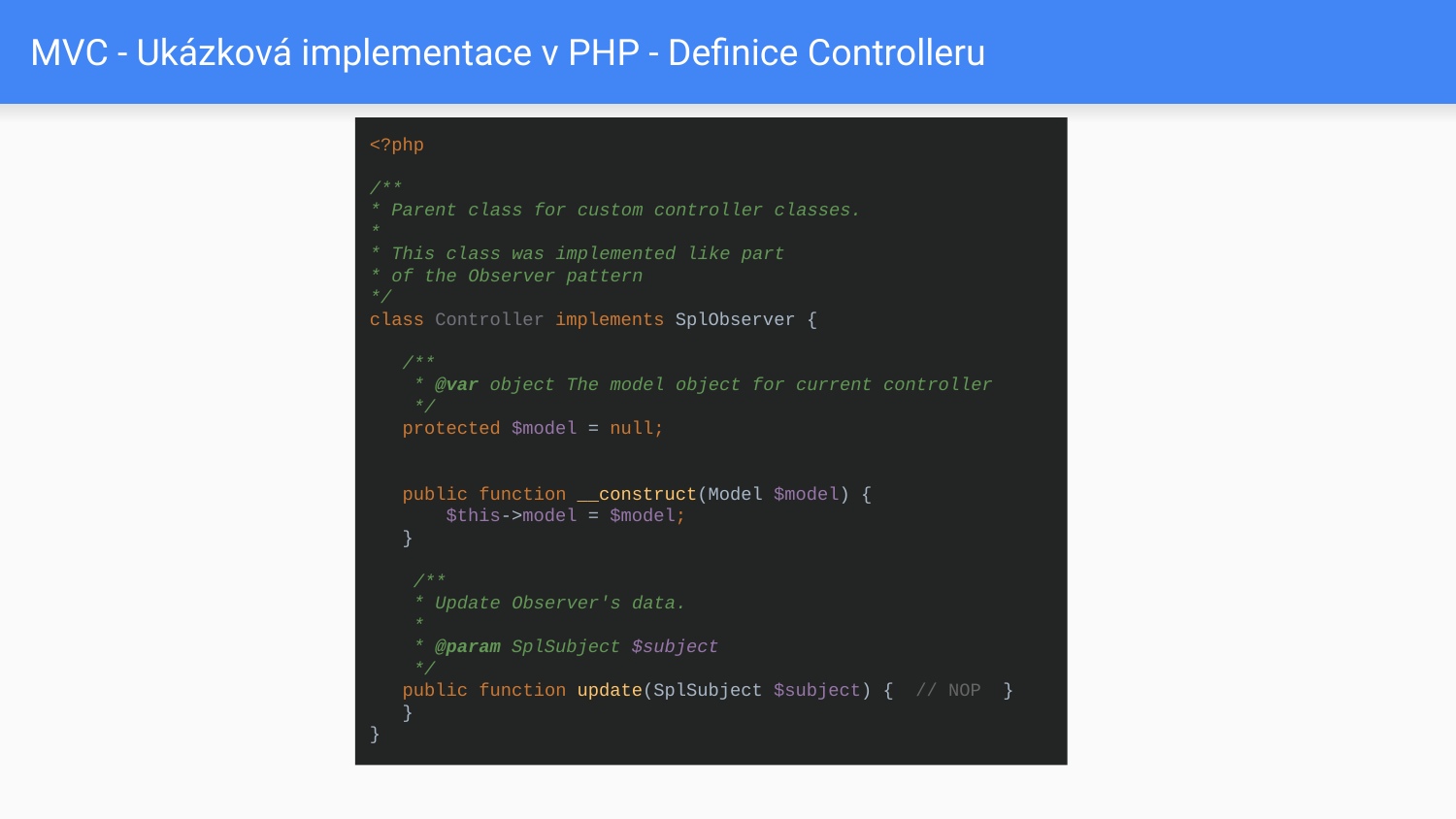

# MVC - Ukázková implementace v PHP - Definice Controlleru
<?php

/**
* Parent class for custom controller classes.
*
* This class was implemented like part
* of the Observer pattern
*/
class Controller implements SplObserver {

   /**
    * @var object The model object for current controller
    */
   protected $model = null;

   public function __construct(Model $model) {
       $this->model = $model;
   }

    /**
    * Update Observer's data.
    *
    * @param SplSubject $subject
    */
   public function update(SplSubject $subject) {  // NOP  }
   }
}